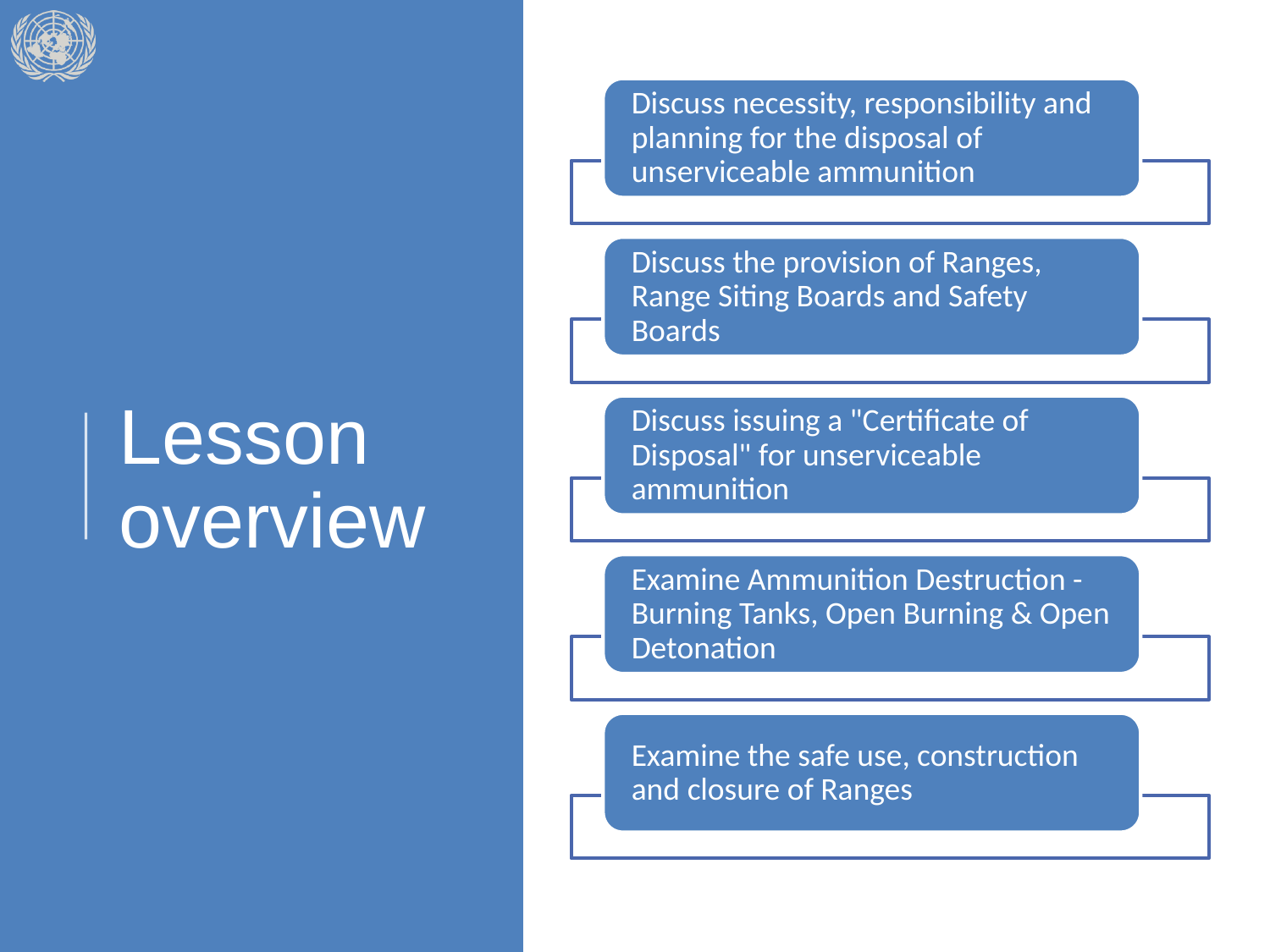

Discuss necessity, responsibility and planning for the disposal of unserviceable ammunition
Discuss the provision of Ranges, Range Siting Boards and Safety Boards
Discuss issuing a "Certificate of Disposal" for unserviceable ammunition
Examine Ammunition Destruction - Burning Tanks, Open Burning & Open Detonation
Examine the safe use, construction and closure of Ranges
# Lesson overview